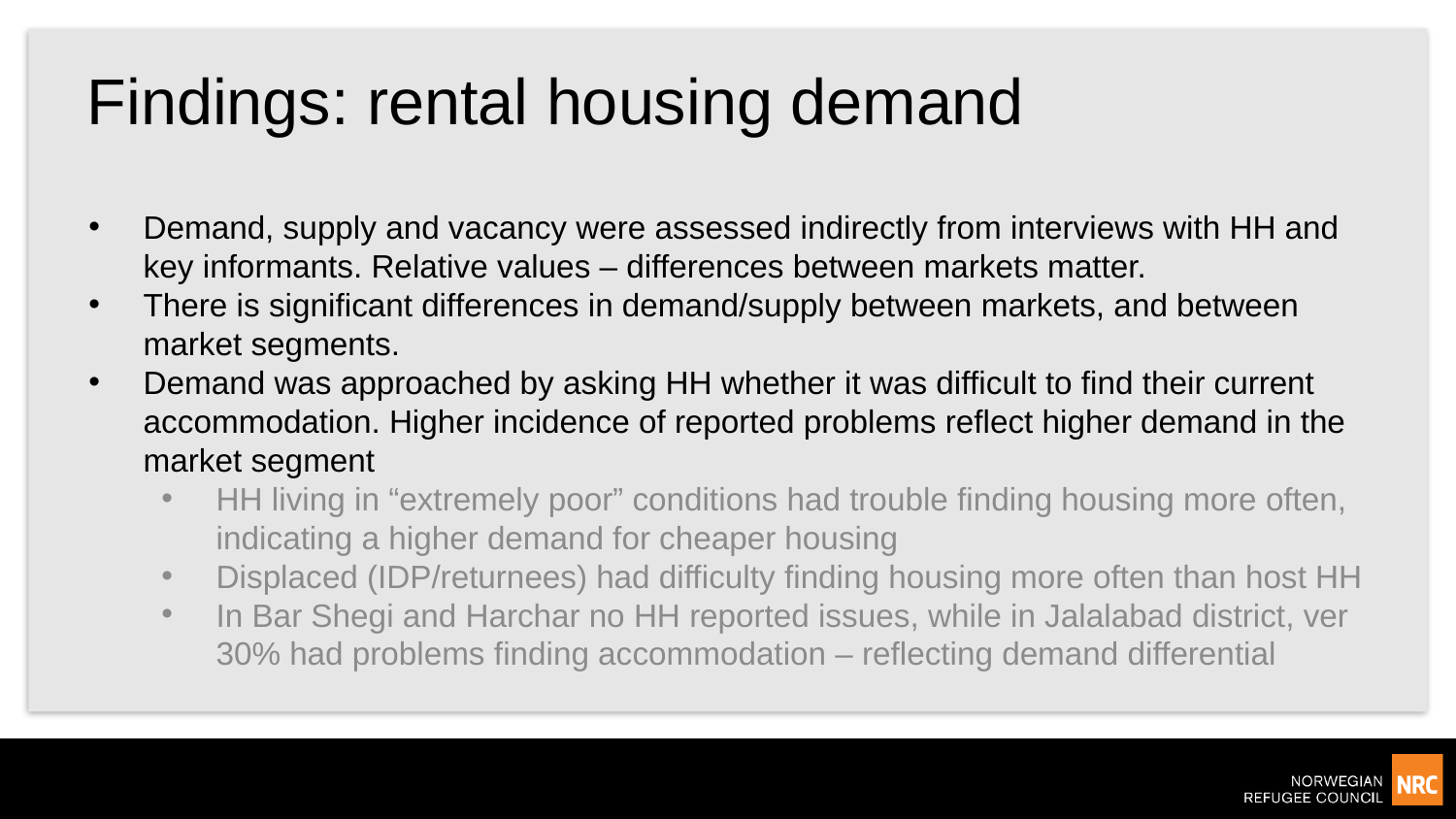

# Findings: rental housing demand
Demand, supply and vacancy were assessed indirectly from interviews with HH and key informants. Relative values – differences between markets matter.
There is significant differences in demand/supply between markets, and between market segments.
Demand was approached by asking HH whether it was difficult to find their current accommodation. Higher incidence of reported problems reflect higher demand in the market segment
HH living in “extremely poor” conditions had trouble finding housing more often, indicating a higher demand for cheaper housing
Displaced (IDP/returnees) had difficulty finding housing more often than host HH
In Bar Shegi and Harchar no HH reported issues, while in Jalalabad district, ver 30% had problems finding accommodation – reflecting demand differential